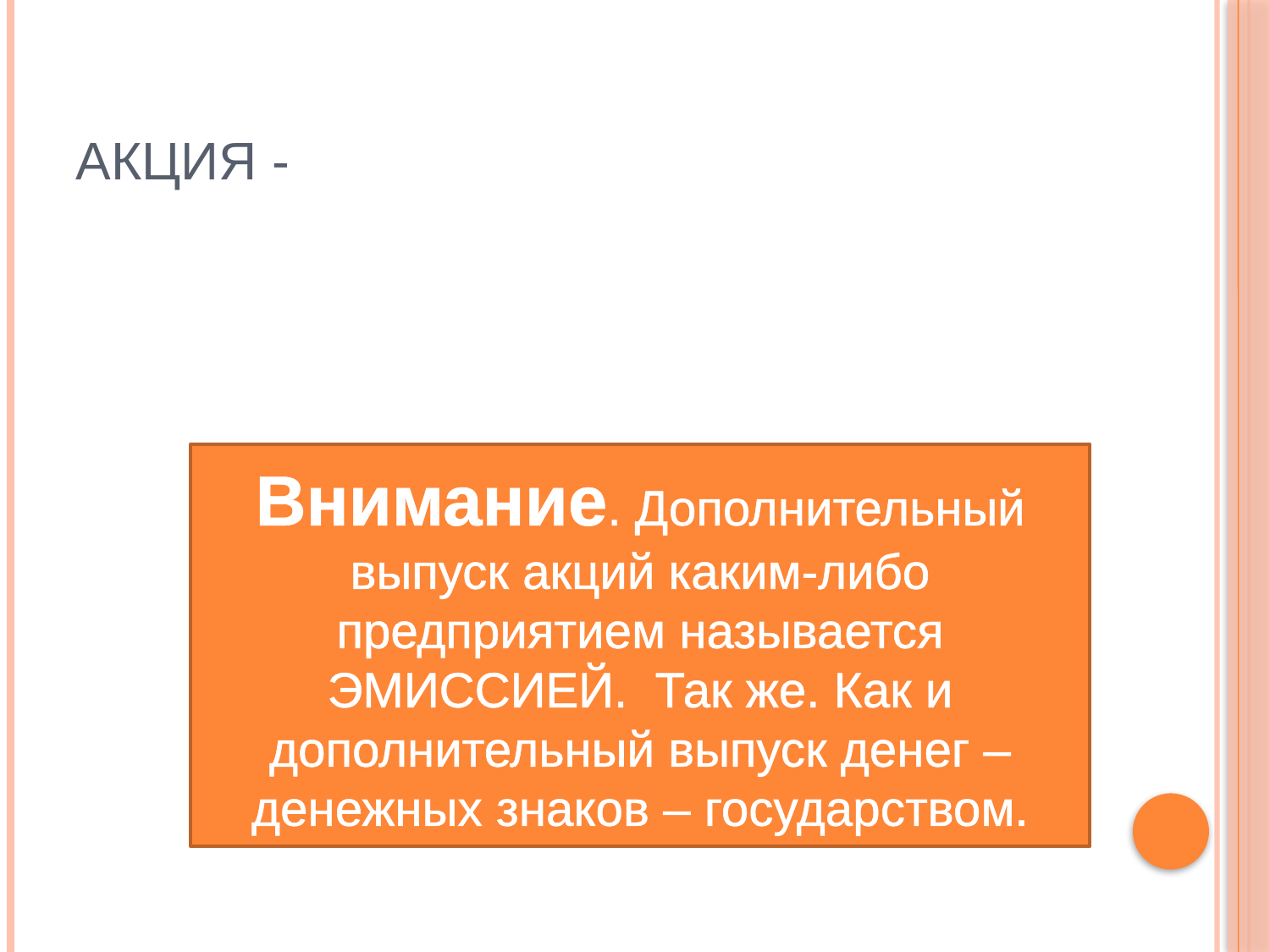

# Акция -

Внимание. Дополнительный выпуск акций каким-либо предприятием называется ЭМИССИЕЙ.  Так же. Как и дополнительный выпуск денег – денежных знаков – государством.